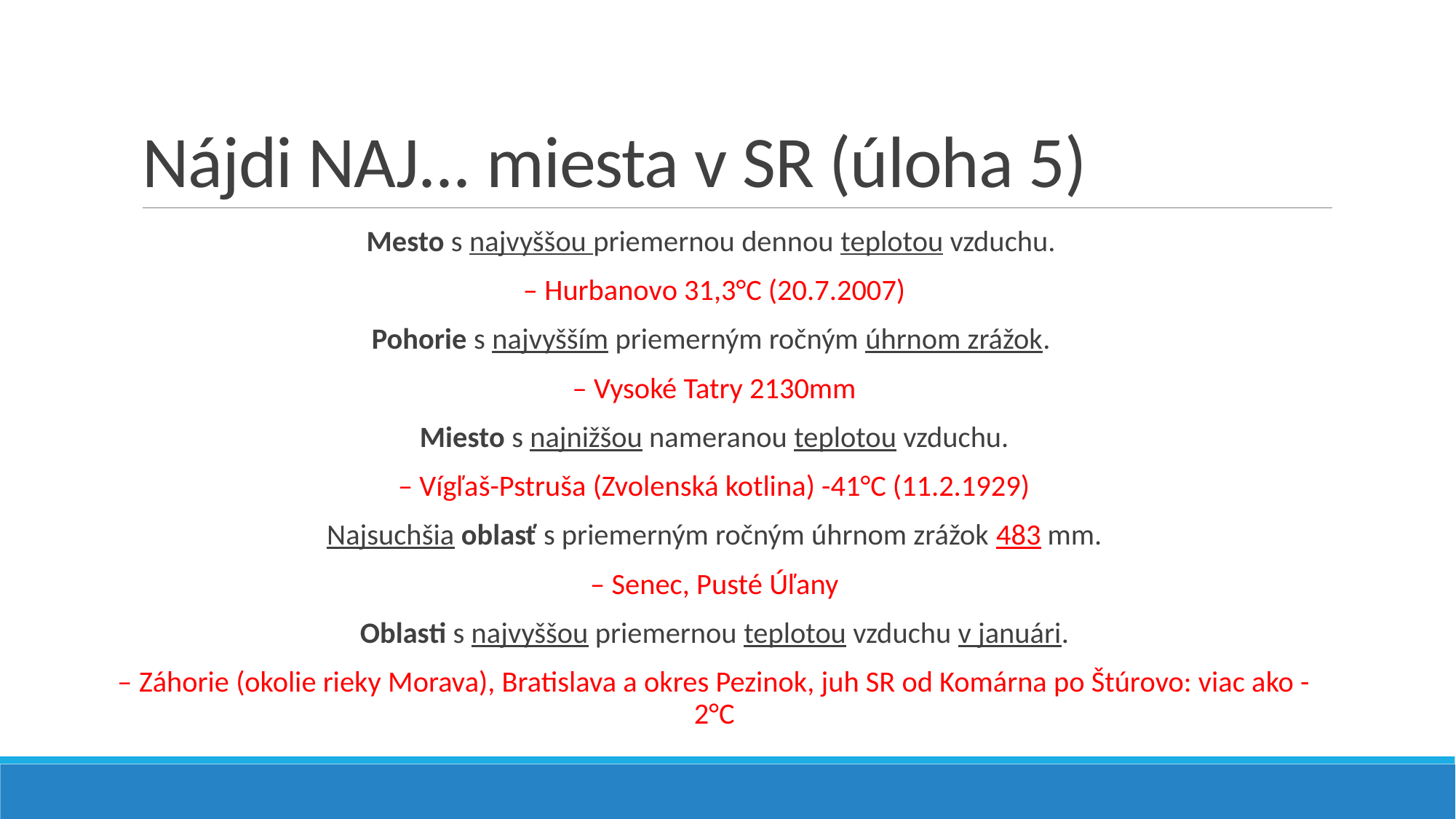

# Nájdi NAJ... miesta v SR (úloha 5)
Mesto s najvyššou priemernou dennou teplotou vzduchu.
– Hurbanovo 31,3°C (20.7.2007)
Pohorie s najvyšším priemerným ročným úhrnom zrážok.
– Vysoké Tatry 2130mm
Miesto s najnižšou nameranou teplotou vzduchu.
– Vígľaš-Pstruša (Zvolenská kotlina) -41°C (11.2.1929)
Najsuchšia oblasť s priemerným ročným úhrnom zrážok 483 mm.
– Senec, Pusté Úľany
Oblasti s najvyššou priemernou teplotou vzduchu v januári.
– Záhorie (okolie rieky Morava), Bratislava a okres Pezinok, juh SR od Komárna po Štúrovo: viac ako -2°C